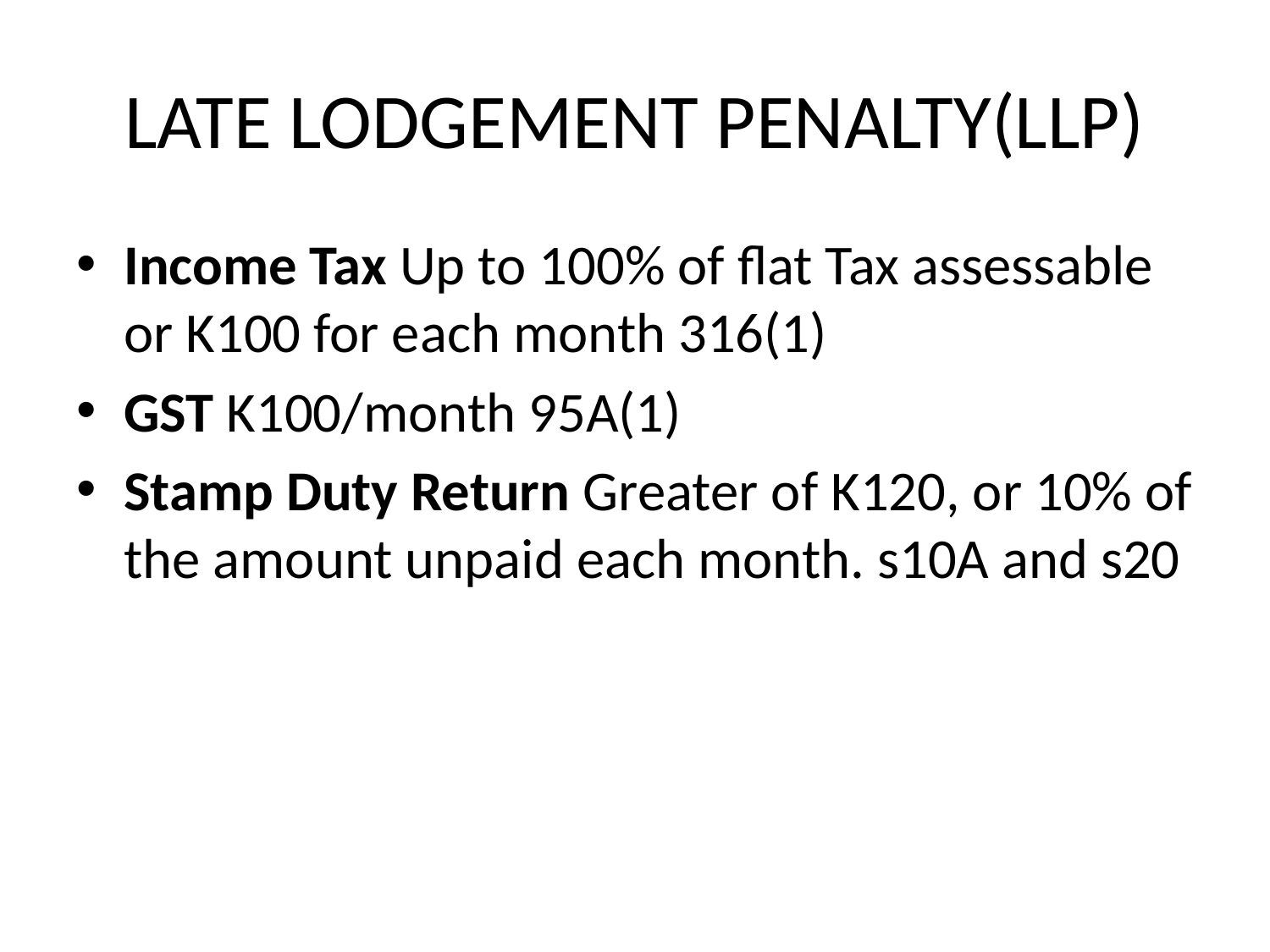

# LATE LODGEMENT PENALTY(LLP)
Income Tax Up to 100% of flat Tax assessable or K100 for each month 316(1)
GST K100/month 95A(1)
Stamp Duty Return Greater of K120, or 10% of the amount unpaid each month. s10A and s20